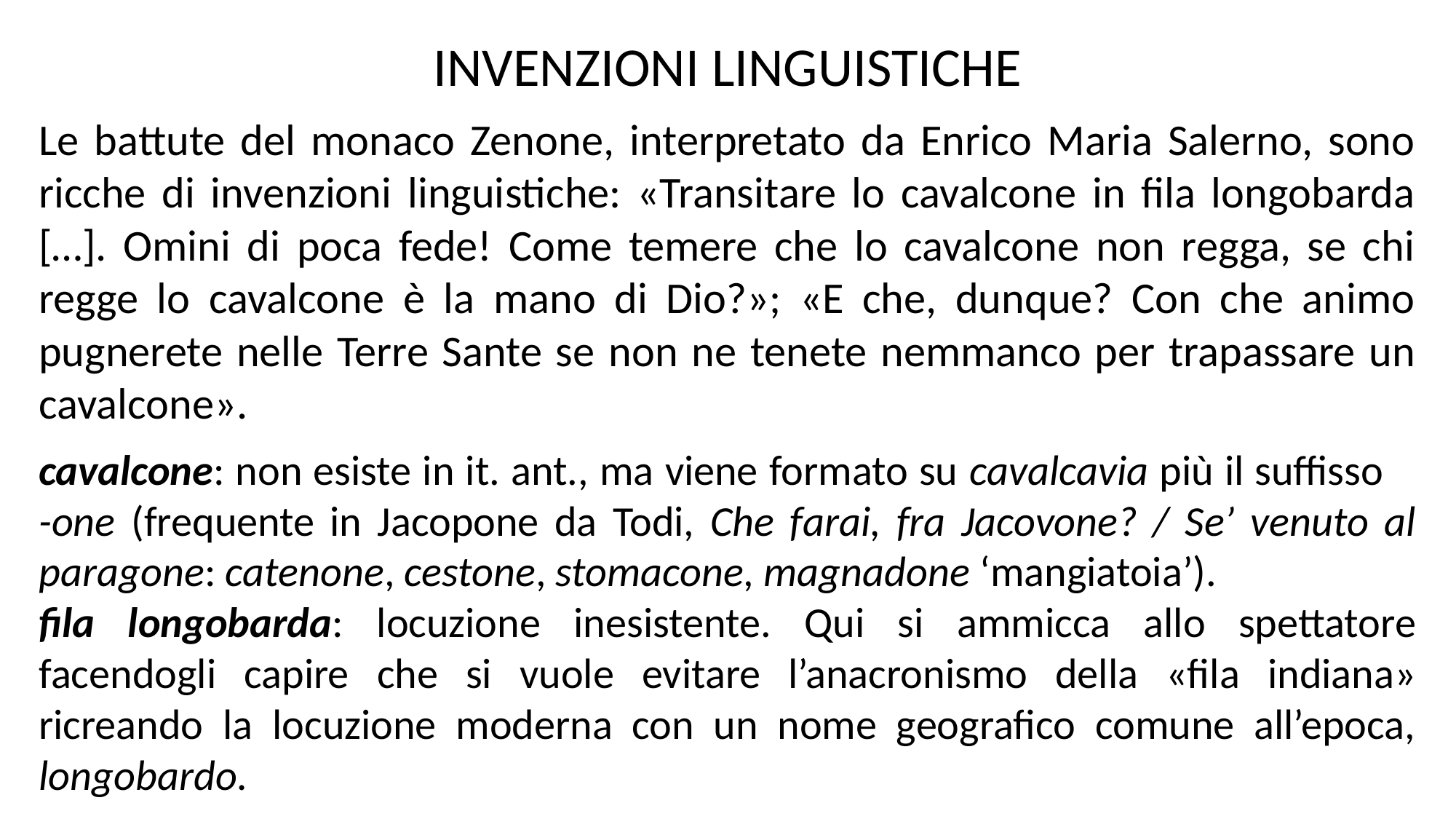

INVENZIONI LINGUISTICHE
Le battute del monaco Zenone, interpretato da Enrico Maria Salerno, sono ricche di invenzioni linguistiche: «Transitare lo cavalcone in fila longobarda […]. Omini di poca fede! Come temere che lo cavalcone non regga, se chi regge lo cavalcone è la mano di Dio?»; «E che, dunque? Con che animo pugnerete nelle Terre Sante se non ne tenete nemmanco per trapassare un cavalcone».

cavalcone: non esiste in it. ant., ma viene formato su cavalcavia più il suffisso    -one (frequente in Jacopone da Todi, Che farai, fra Jacovone? / Se’ venuto al paragone: catenone, cestone, stomacone, magnadone ‘mangiatoia’).
fila longobarda: locuzione inesistente. Qui si ammicca allo spettatore facendogli capire che si vuole evitare l’anacronismo della «fila indiana» ricreando la locuzione moderna con un nome geografico comune all’epoca, longobardo.